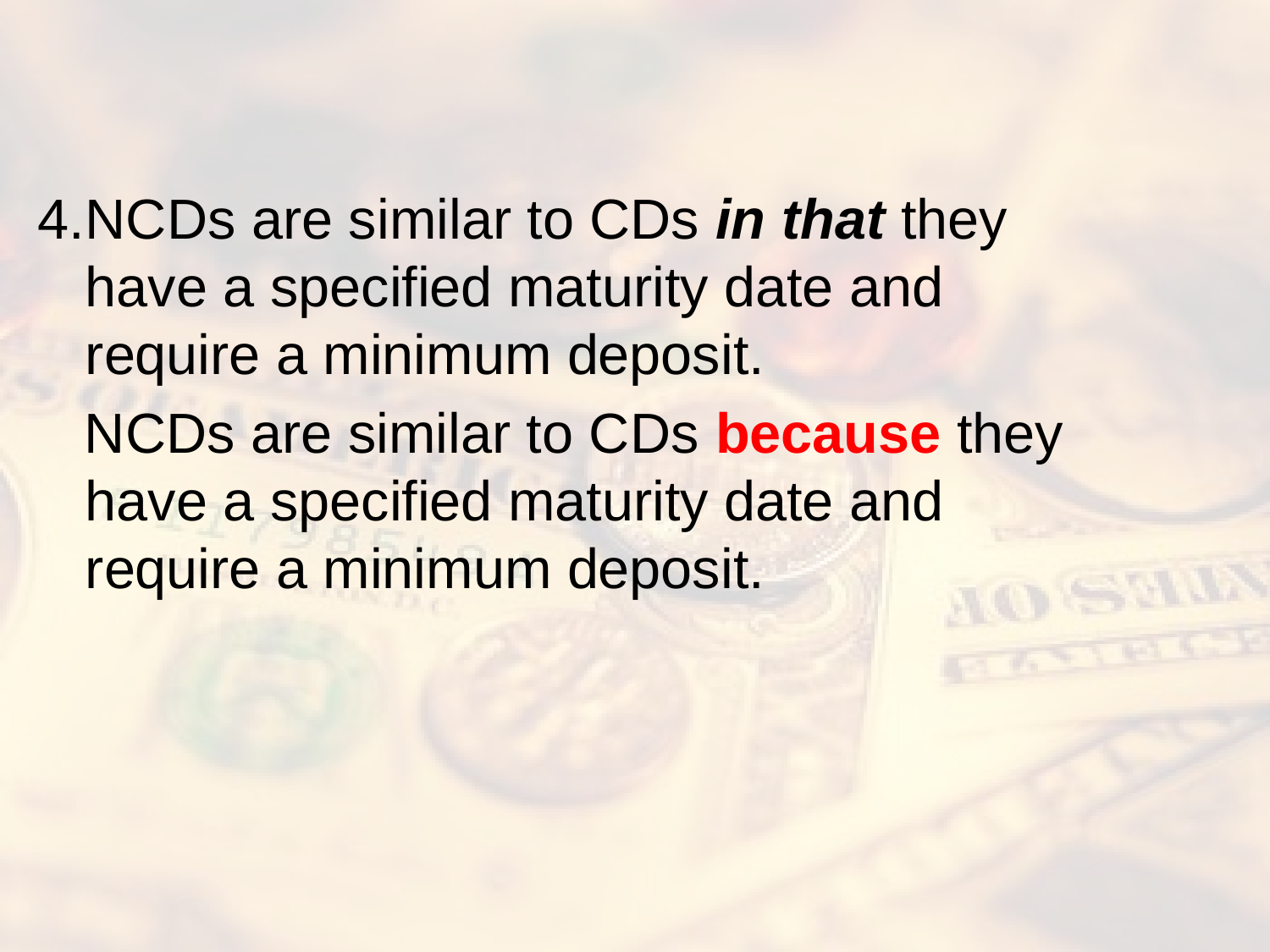

#
4.	NCDs are similar to CDs in that they have a specified maturity date and require a minimum deposit.
   NCDs are similar to CDs because they have a specified maturity date and require a minimum deposit.